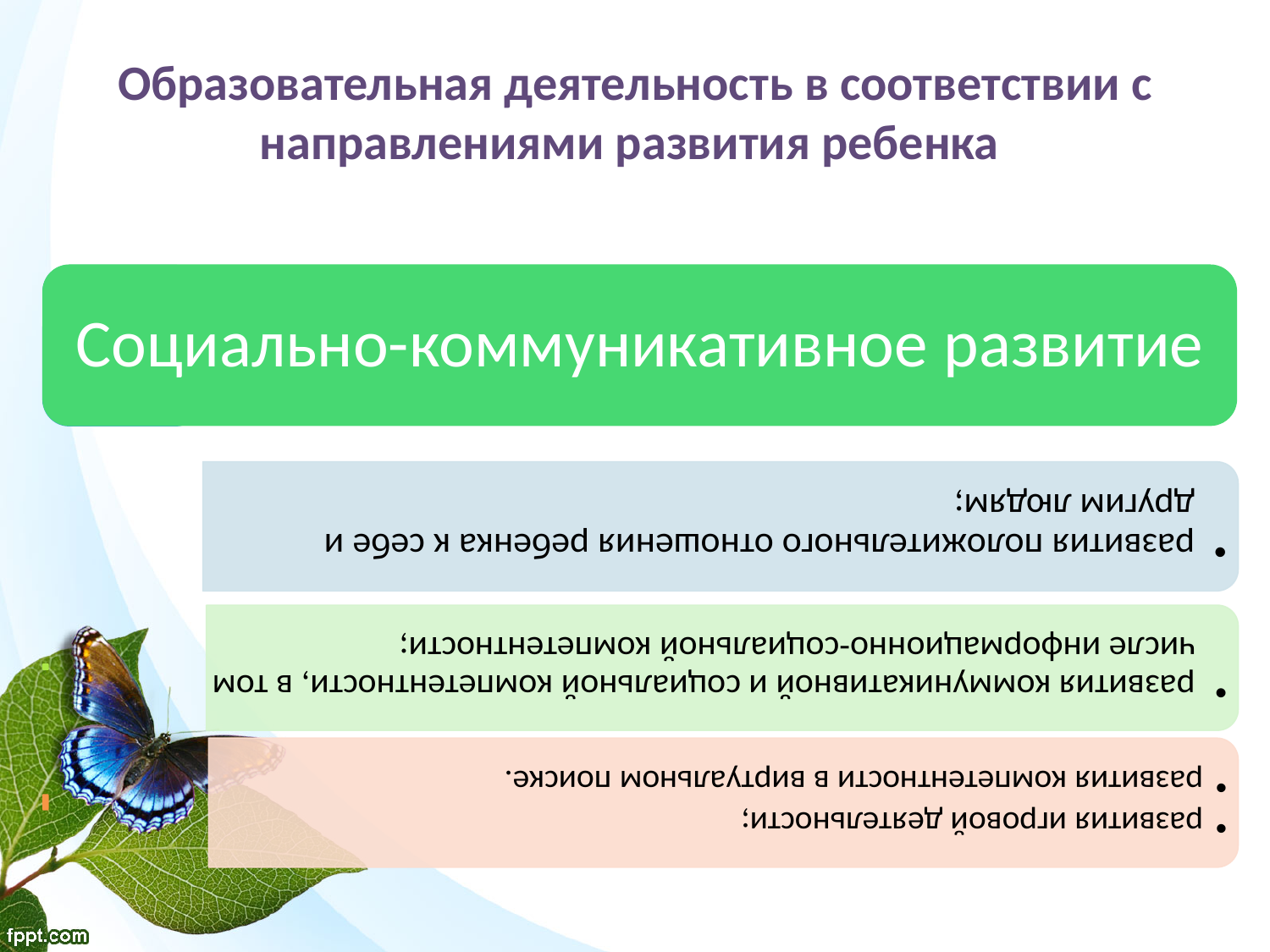

# Образовательная деятельность в соответствии с направлениями развития ребенка
развития положительного отношения ребенка к себе и другим людям;

Социально-коммуникативное развитие
развития коммуникативной и социальной компетентности, в том числе информационно-социальной компетентности;

развития игровой деятельности;
развития компетентности в виртуальном поиске.